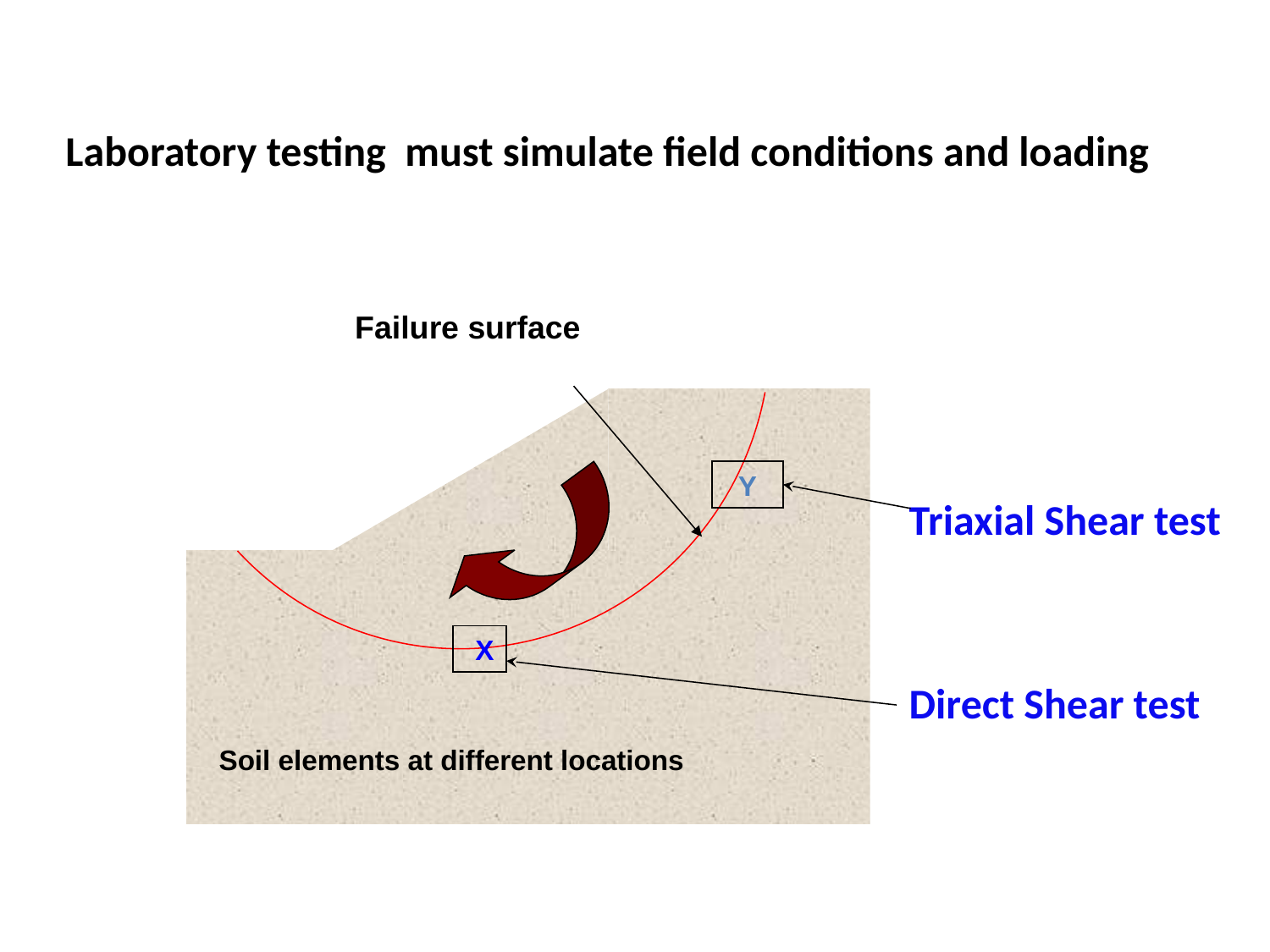

Laboratory testing  must simulate field conditions and loading
Failure surface

Soil elements at different locations

Y
Triaxial Shear test
X
Direct Shear test